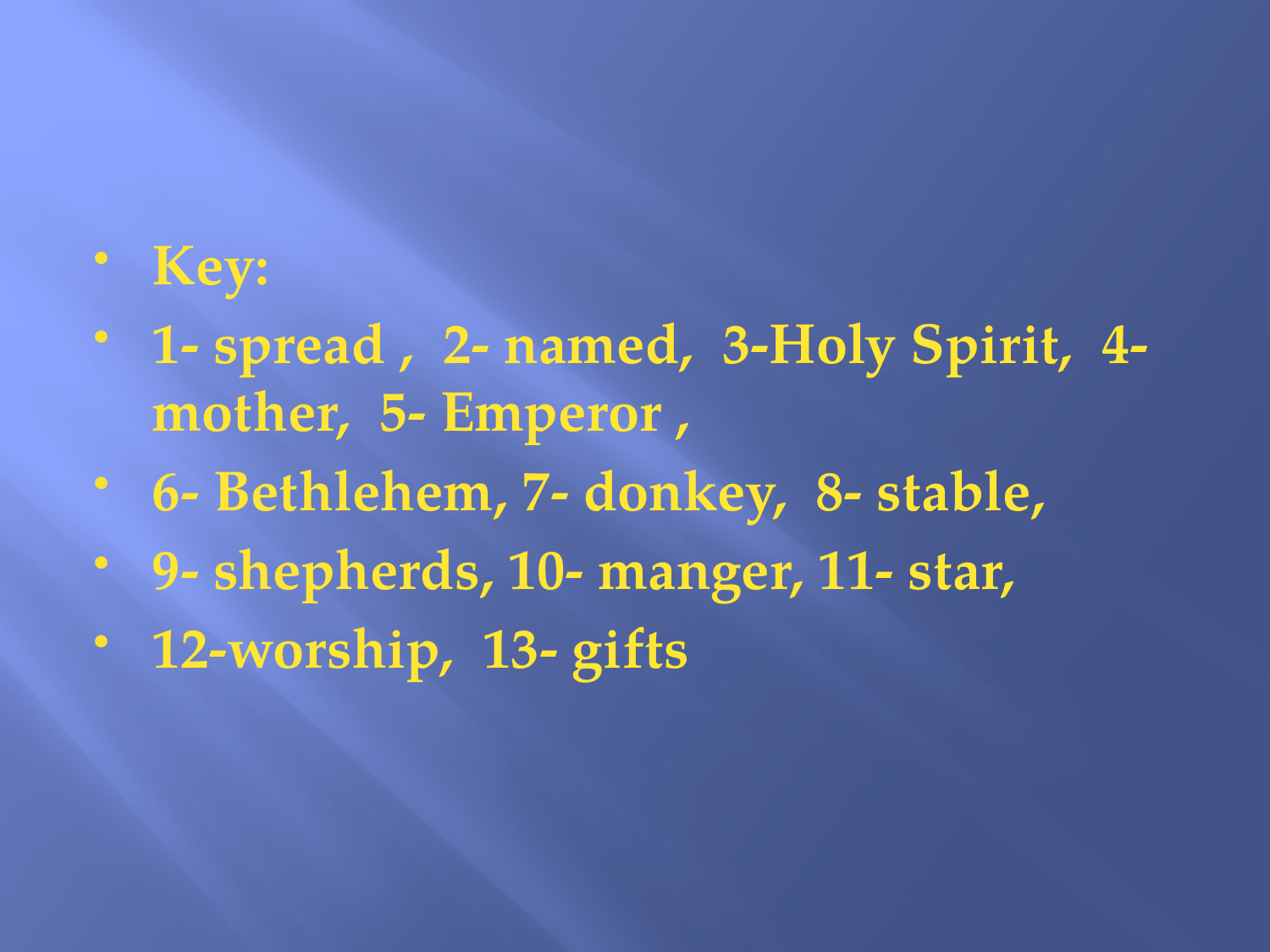

#
Key:
1- spread ,  2- named,  3-Holy Spirit,  4-  mother,  5- Emperor ,
6- Bethlehem, 7- donkey,  8- stable,
9- shepherds, 10- manger, 11- star,
12-worship,  13- gifts